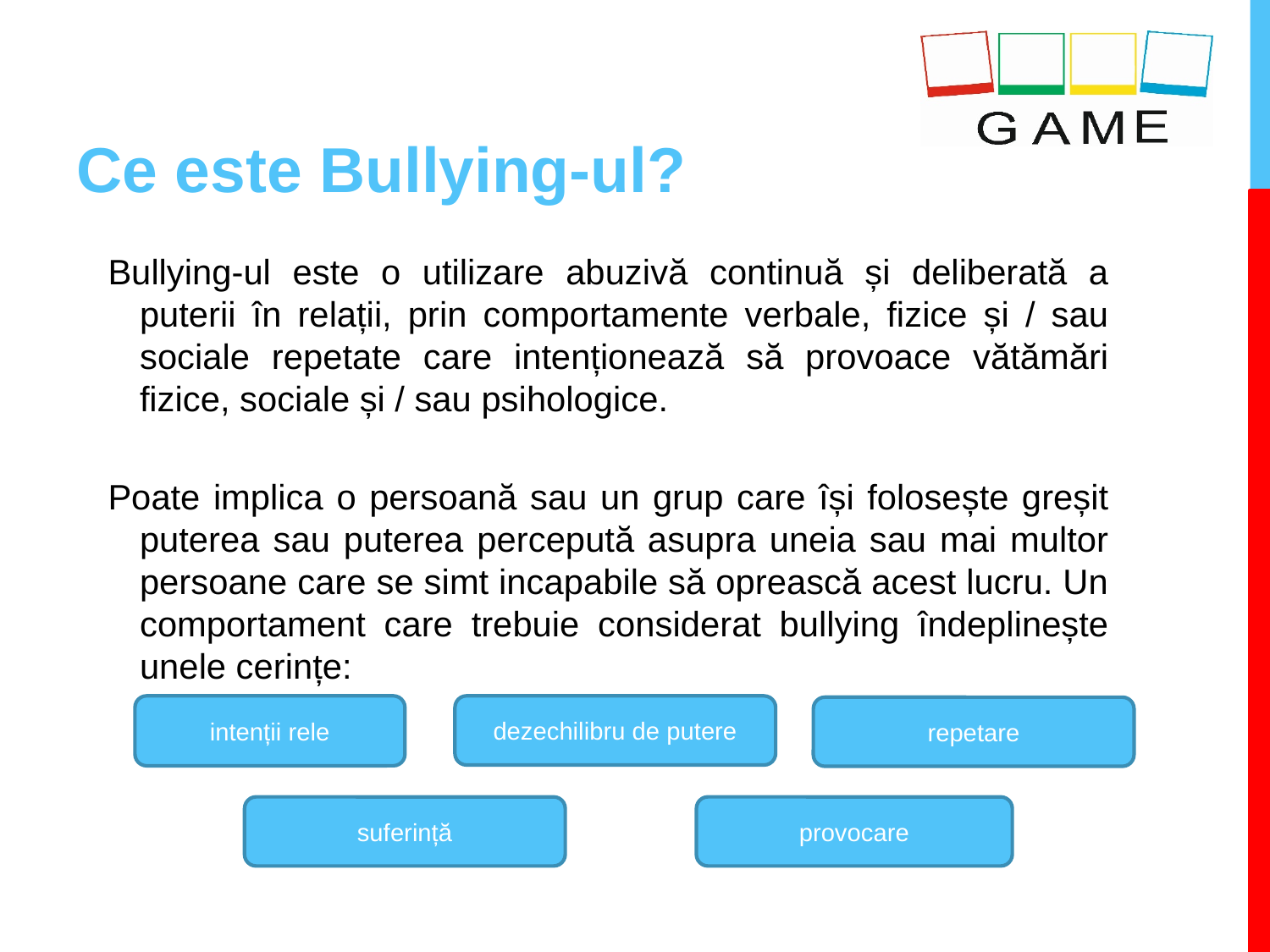

# Ce este Bullying-ul?
Bullying-ul este o utilizare abuzivă continuă și deliberată a puterii în relații, prin comportamente verbale, fizice și / sau sociale repetate care intenționează să provoace vătămări fizice, sociale și / sau psihologice.

Poate implica o persoană sau un grup care își folosește greșit puterea sau puterea percepută asupra uneia sau mai multor persoane care se simt incapabile să oprească acest lucru. Un comportament care trebuie considerat bullying îndeplinește unele cerințe:

intenții rele
dezechilibru de putere
repetare
suferință
provocare